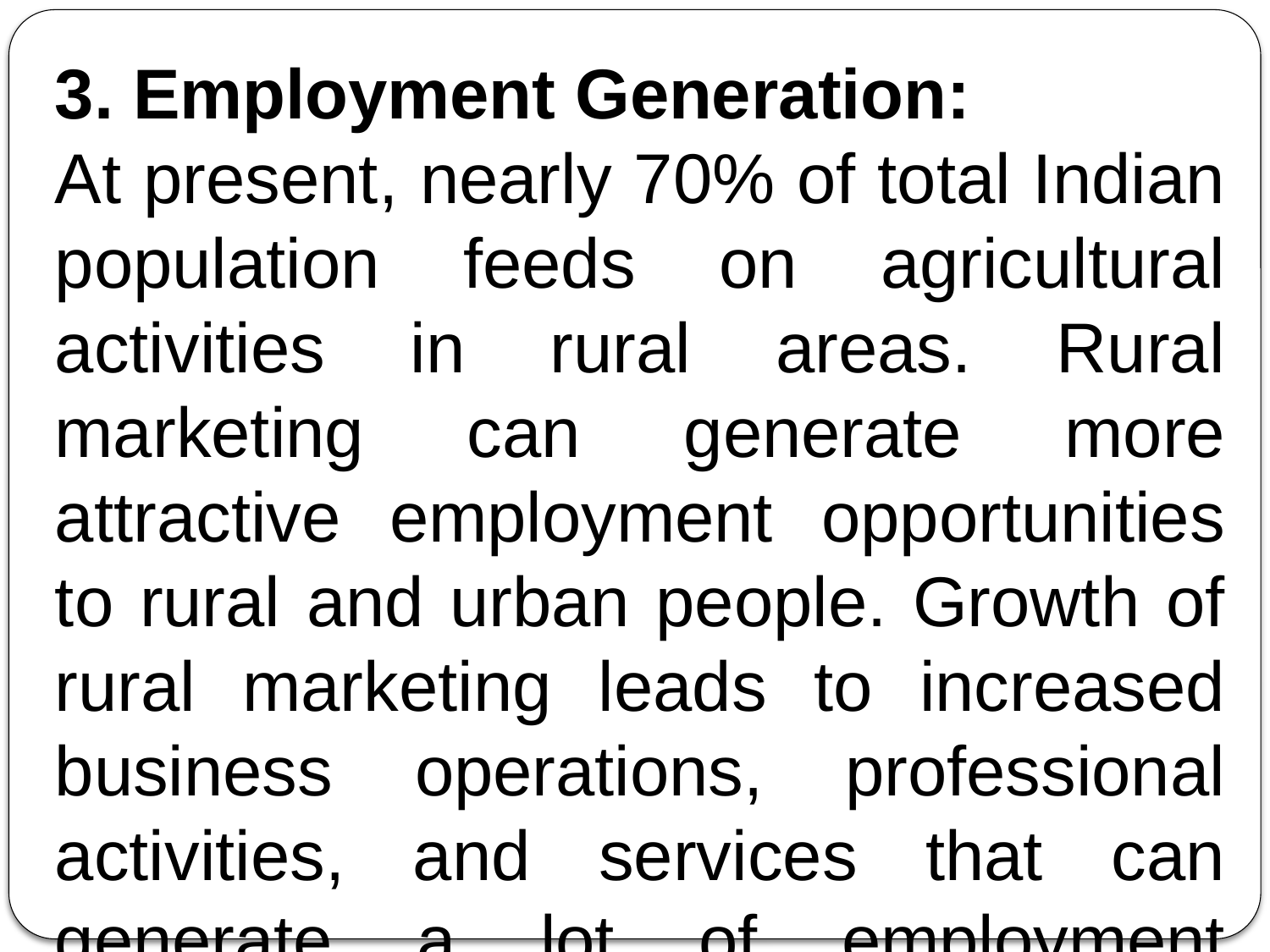

3. Employment Generation:
At present, nearly 70% of total Indian population feeds on agricultural activities in rural areas. Rural marketing can generate more attractive employment opportunities to rural and urban people. Growth of rural marketing leads to increased business operations, professional activities, and services that can generate a lot of employment opportunities.